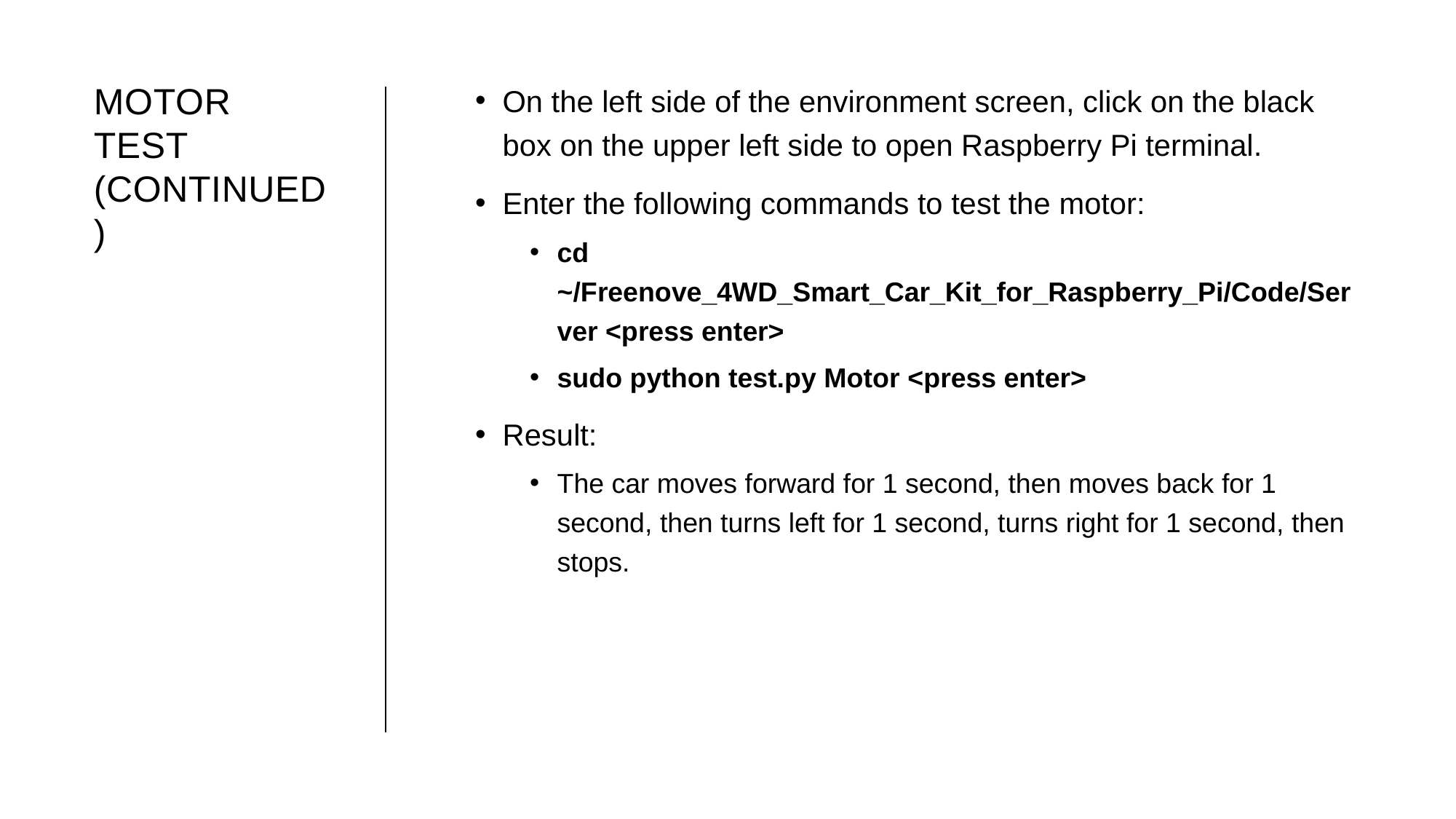

On the left side of the environment screen, click on the black box on the upper left side to open Raspberry Pi terminal.
Enter the following commands to test the motor:
cd ~/Freenove_4WD_Smart_Car_Kit_for_Raspberry_Pi/Code/Server <press enter>
sudo python test.py Motor <press enter>
Result:
The car moves forward for 1 second, then moves back for 1 second, then turns left for 1 second, turns right for 1 second, then stops.
# Motor Test (continued)